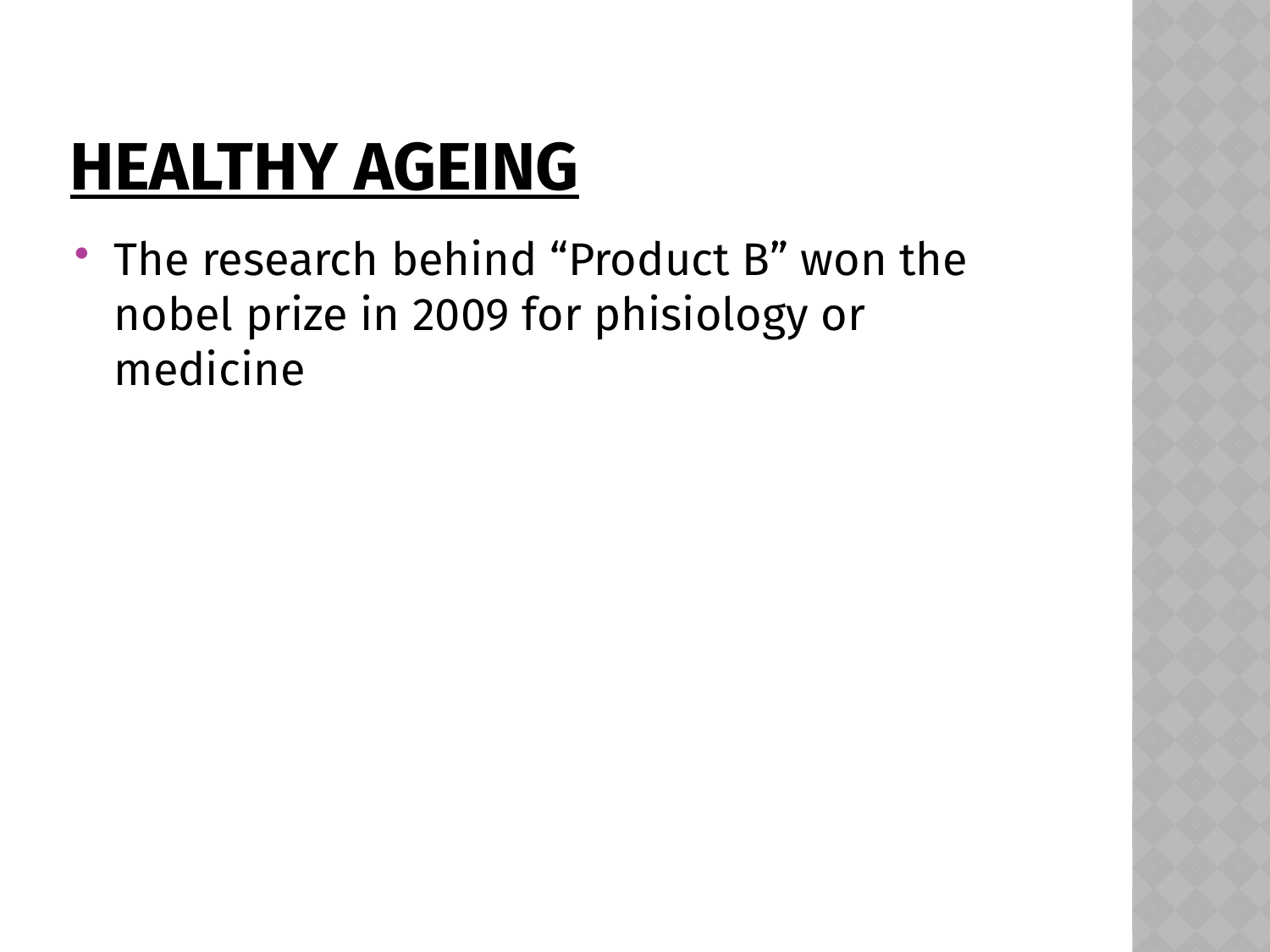

# Healthy Ageing
The research behind “Product B” won the nobel prize in 2009 for phisiology or medicine